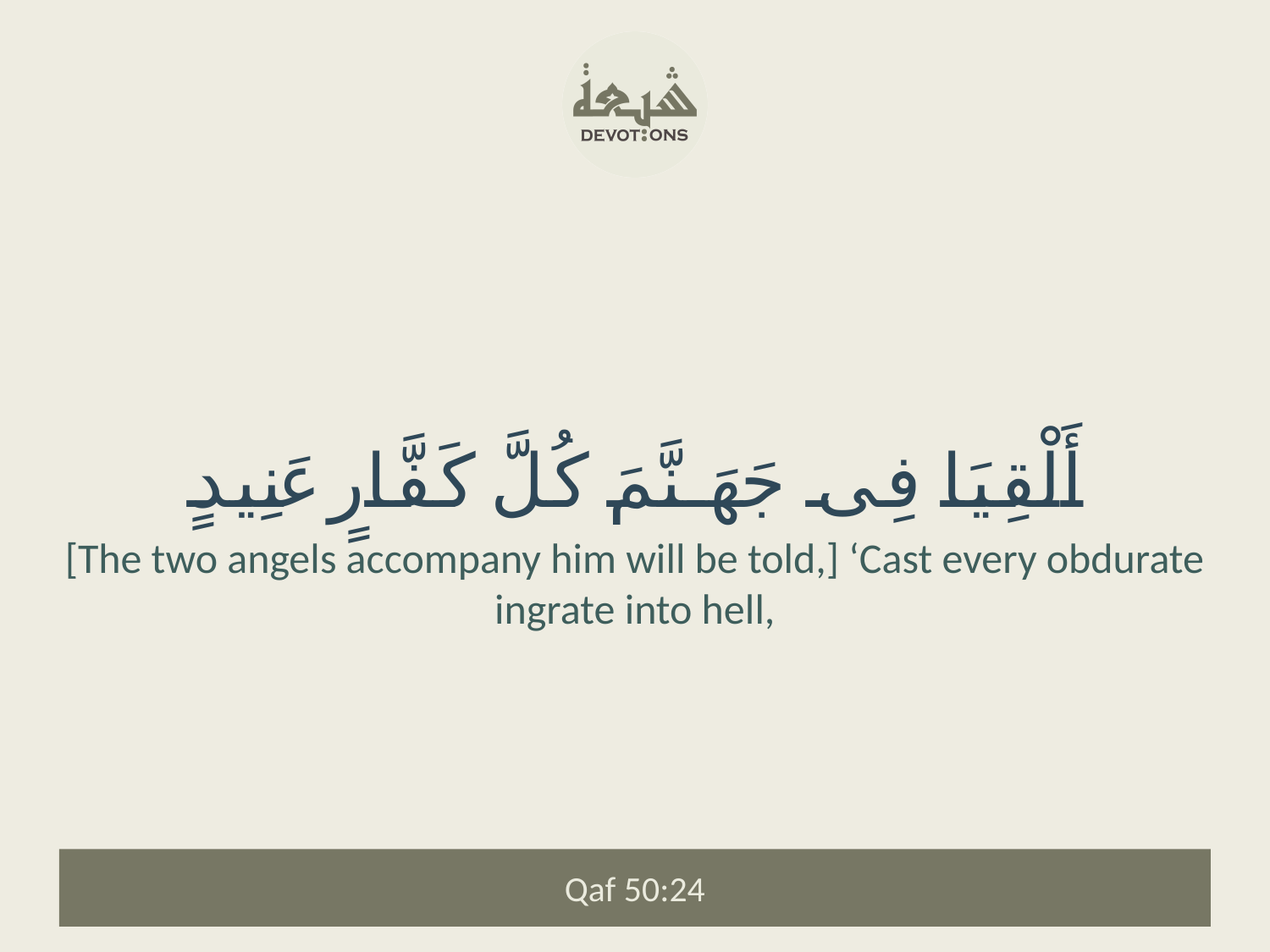

أَلْقِيَا فِى جَهَنَّمَ كُلَّ كَفَّارٍ عَنِيدٍ
[The two angels accompany him will be told,] ‘Cast every obdurate ingrate into hell,
Qaf 50:24